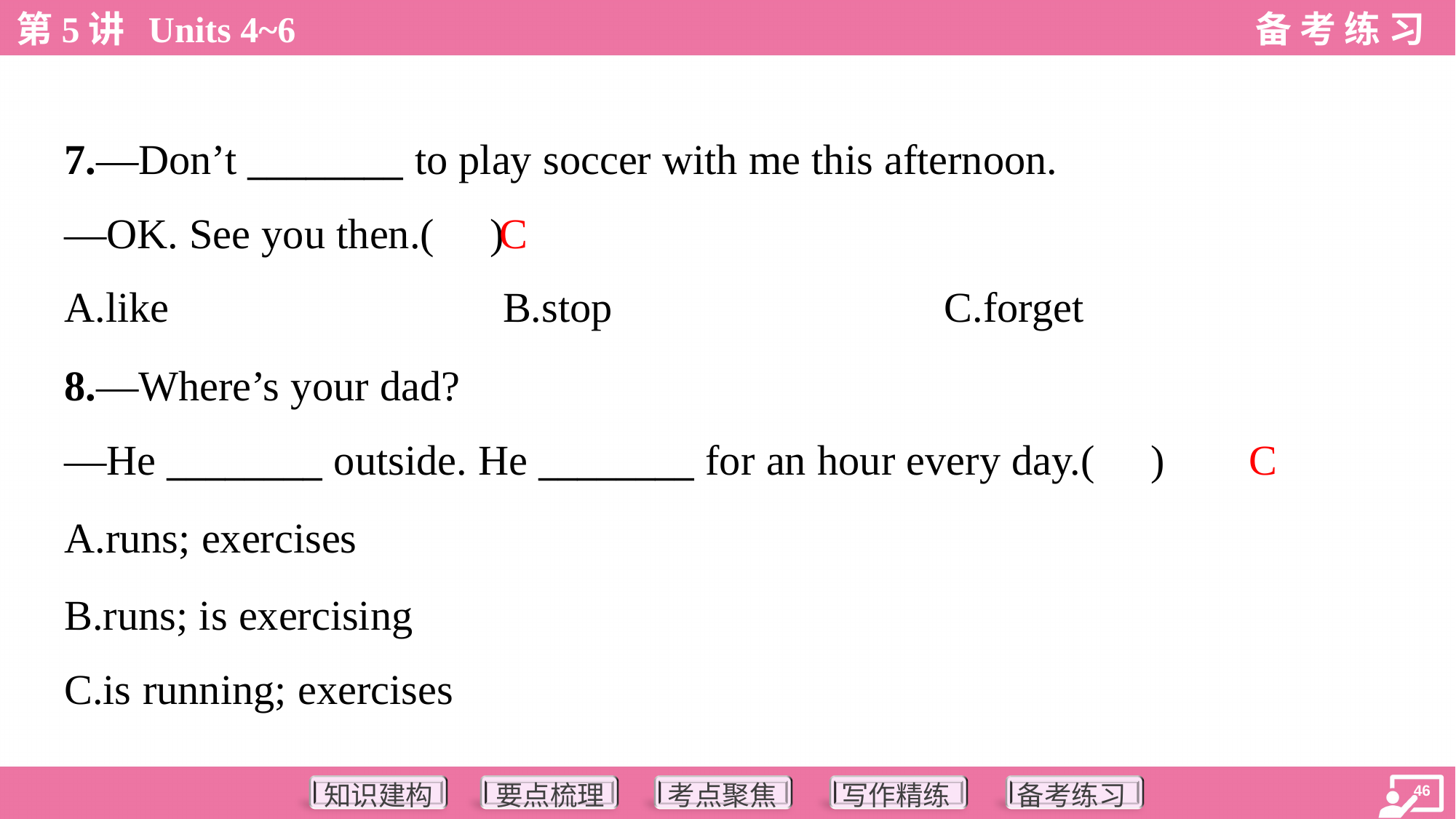

7.—Don’t ________ to play soccer with me this afternoon.
—OK. See you then.(     )
C
A.like	B.stop	C.forget
8.—Where’s your dad?
—He ________ outside. He ________ for an hour every day.(     )
C
A.runs; exercises
B.runs; is exercising
C.is running; exercises